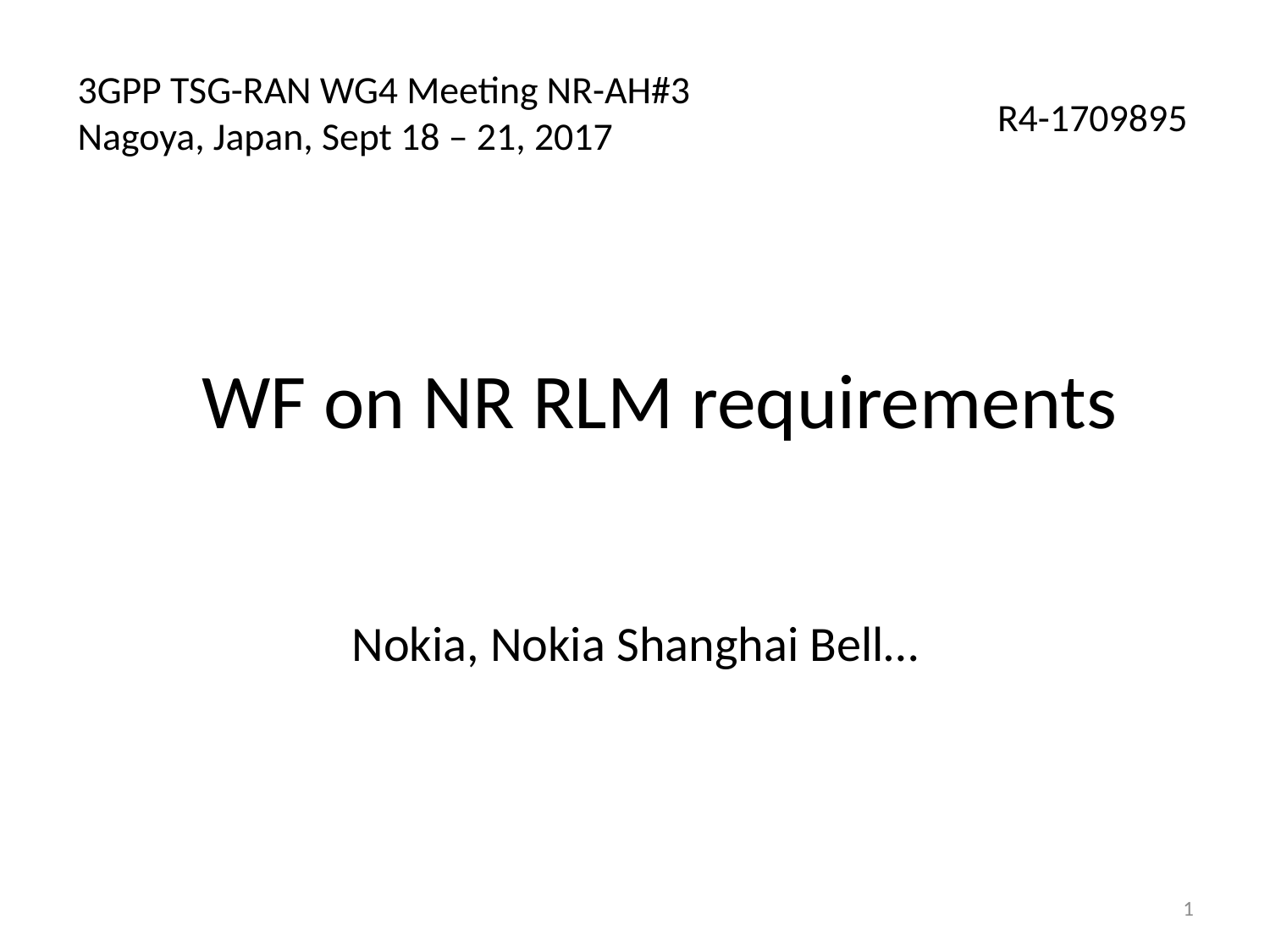

3GPP TSG-RAN WG4 Meeting NR-AH#3
Nagoya, Japan, Sept 18 – 21, 2017
R4-1709895
# WF on NR RLM requirements
Nokia, Nokia Shanghai Bell…
1